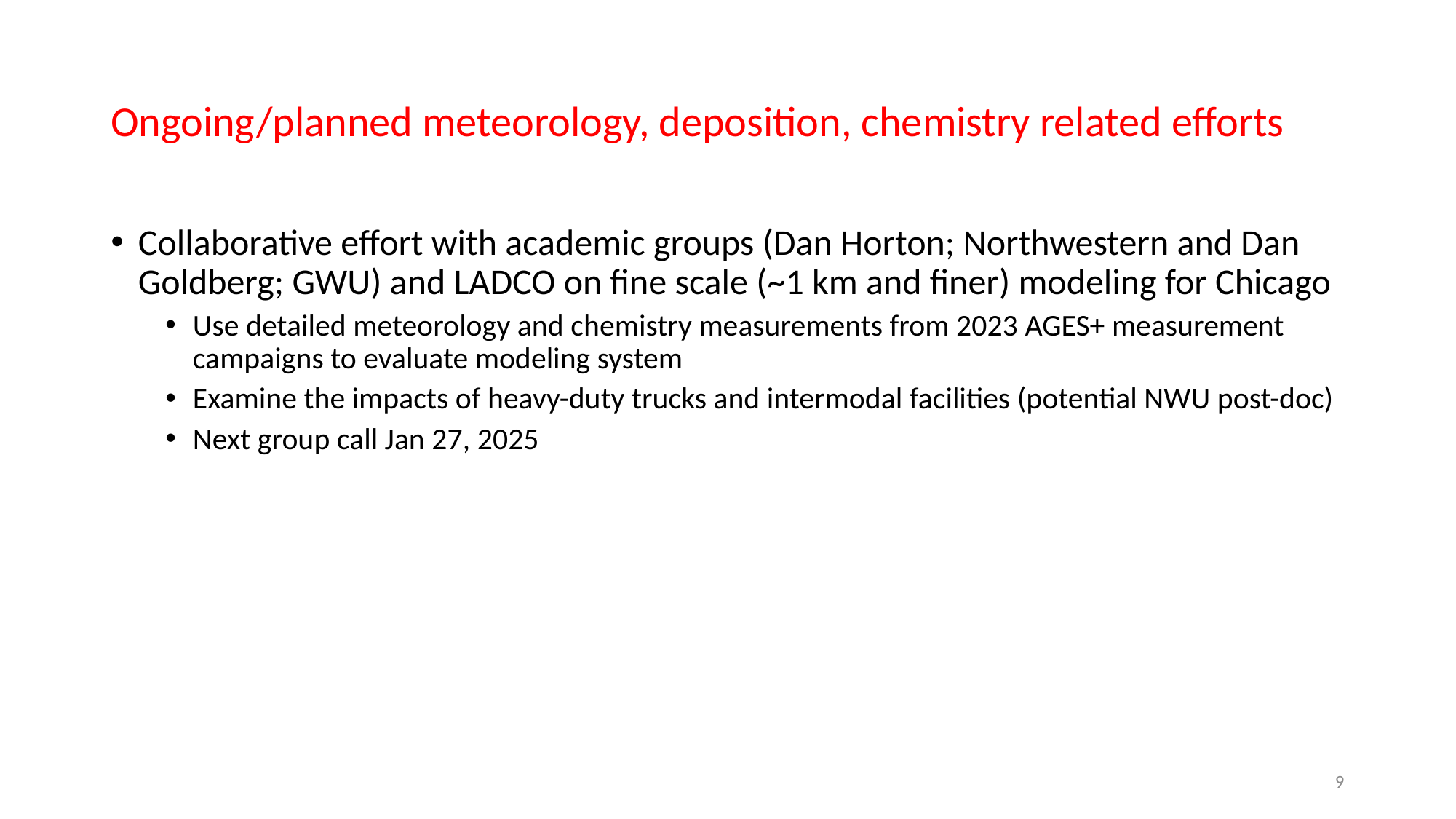

# Ongoing/planned meteorology, deposition, chemistry related efforts
Collaborative effort with academic groups (Dan Horton; Northwestern and Dan Goldberg; GWU) and LADCO on fine scale (~1 km and finer) modeling for Chicago
Use detailed meteorology and chemistry measurements from 2023 AGES+ measurement campaigns to evaluate modeling system
Examine the impacts of heavy-duty trucks and intermodal facilities (potential NWU post-doc)
Next group call Jan 27, 2025
9